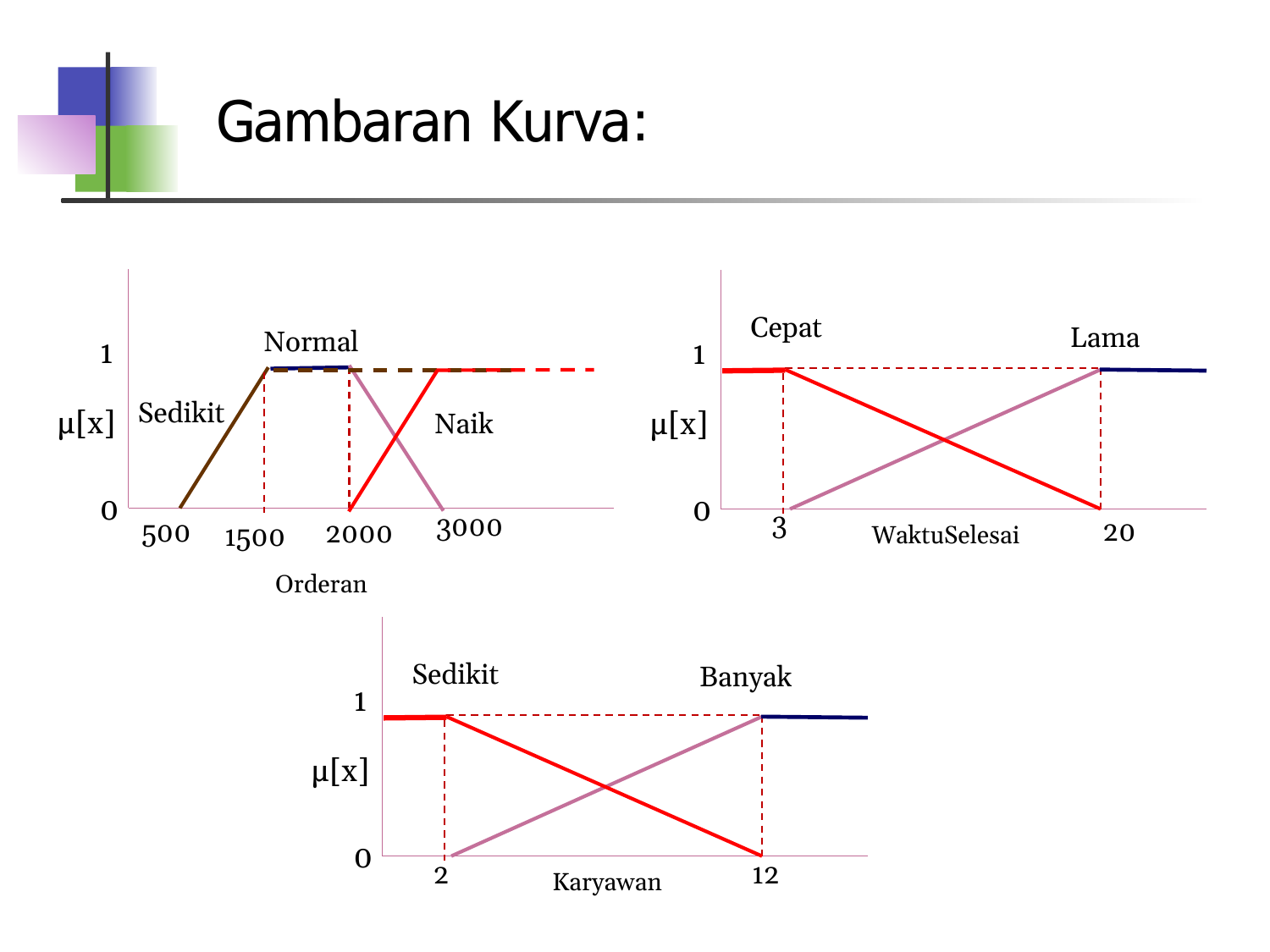

Gambaran Kurva:

1
Sedikit
µ[x]
Naik
0
3000
500
Orderan
Normal
2000
1500
Cepat
Lama
1
µ[x]
0
3
20
WaktuSelesai
Sedikit
Banyak
1
µ[x]
0
2
12
Karyawan